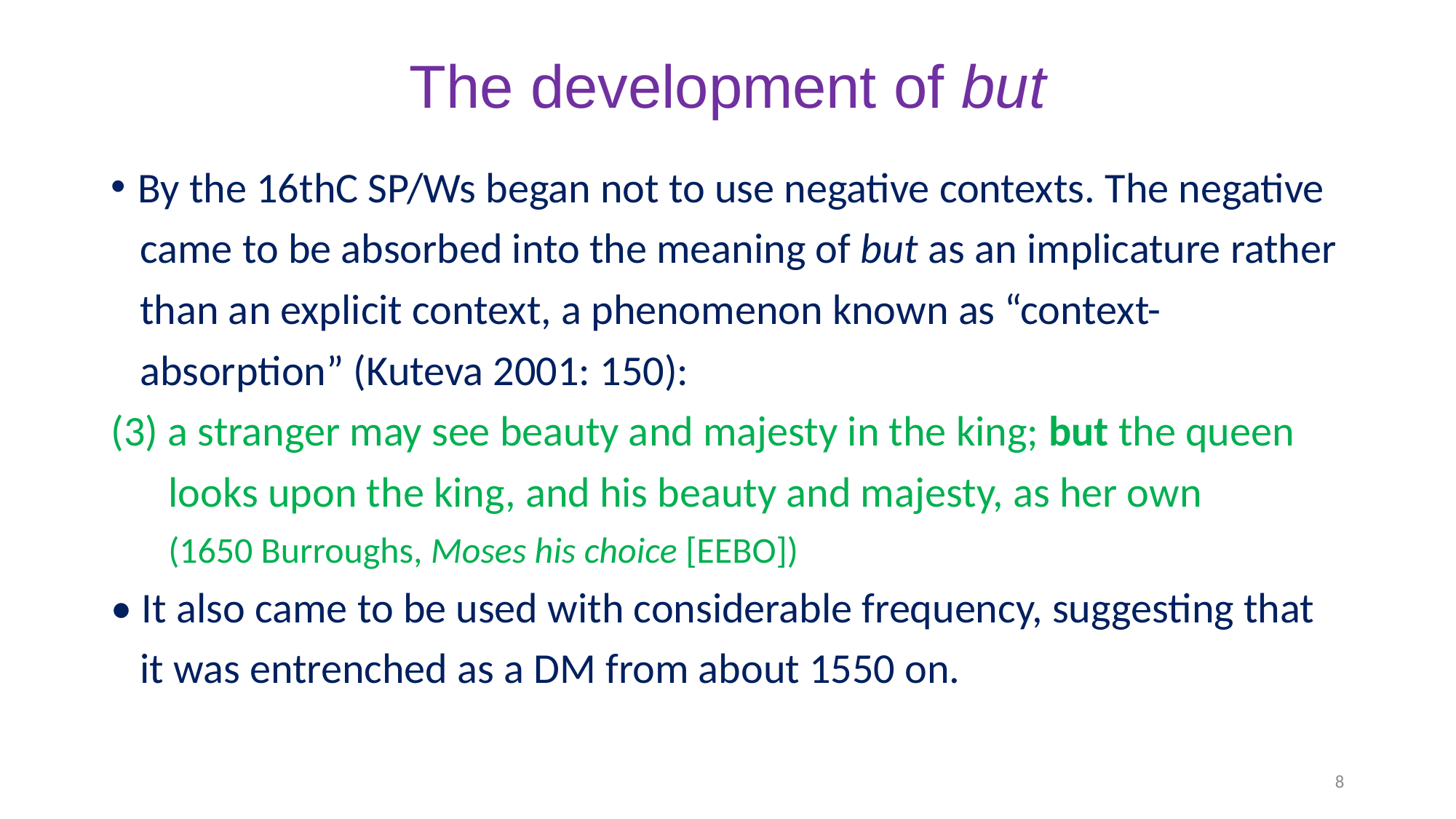

# The development of but
By the 16thC SP/Ws began not to use negative contexts. The negative
   came to be absorbed into the meaning of but as an implicature rather
   than an explicit context, a phenomenon known as “context-
   absorption” (Kuteva 2001: 150):
(3) a stranger may see beauty and majesty in the king; but the queen
      looks upon the king, and his beauty and majesty, as her own
       (1650 Burroughs, Moses his choice [EEBO])
• It also came to be used with considerable frequency, suggesting that
   it was entrenched as a DM from about 1550 on.

8